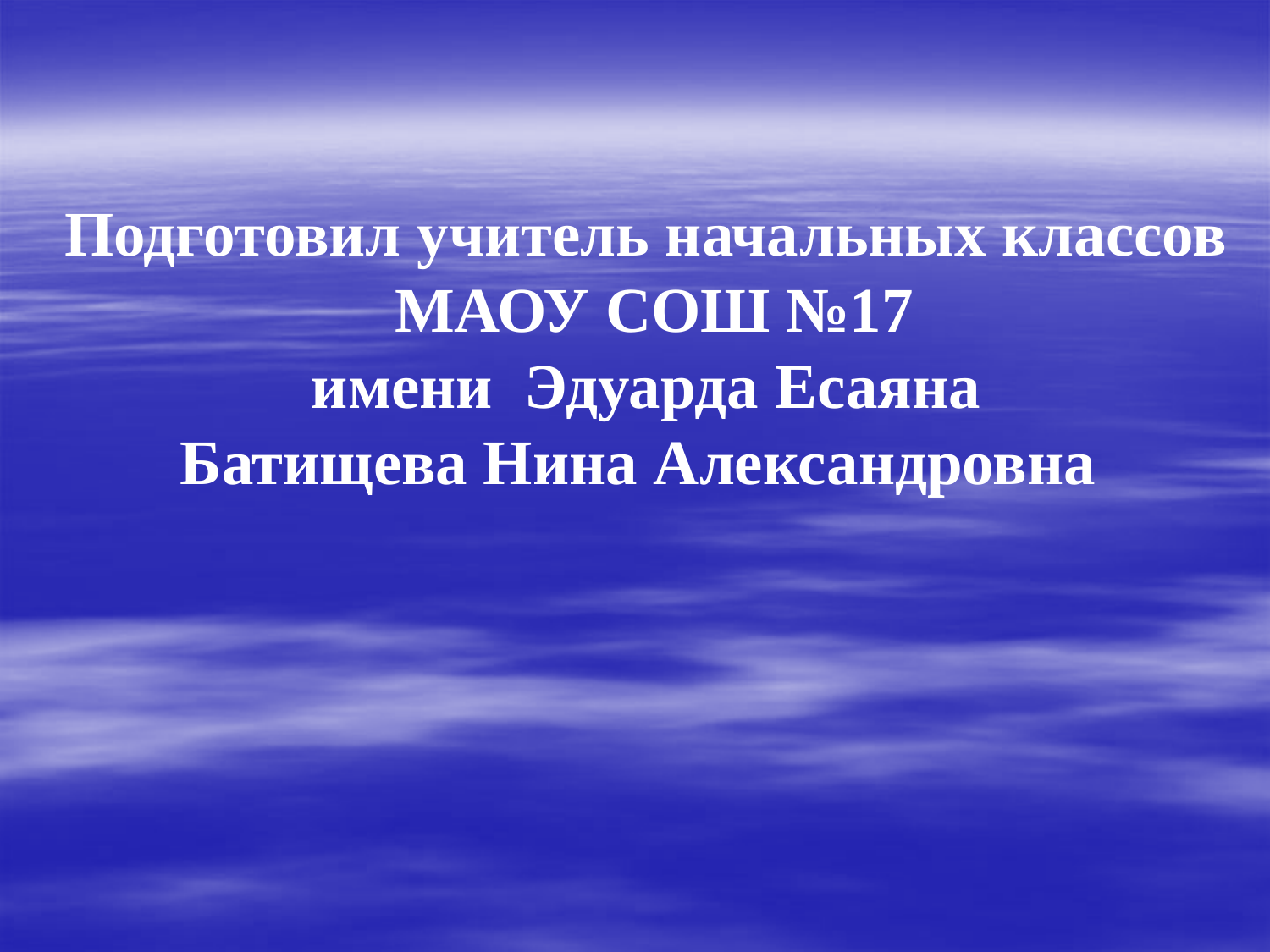

Подготовил учитель начальных классов
 МАОУ СОШ №17
имени  Эдуарда Есаяна
Батищева Нина Александровна